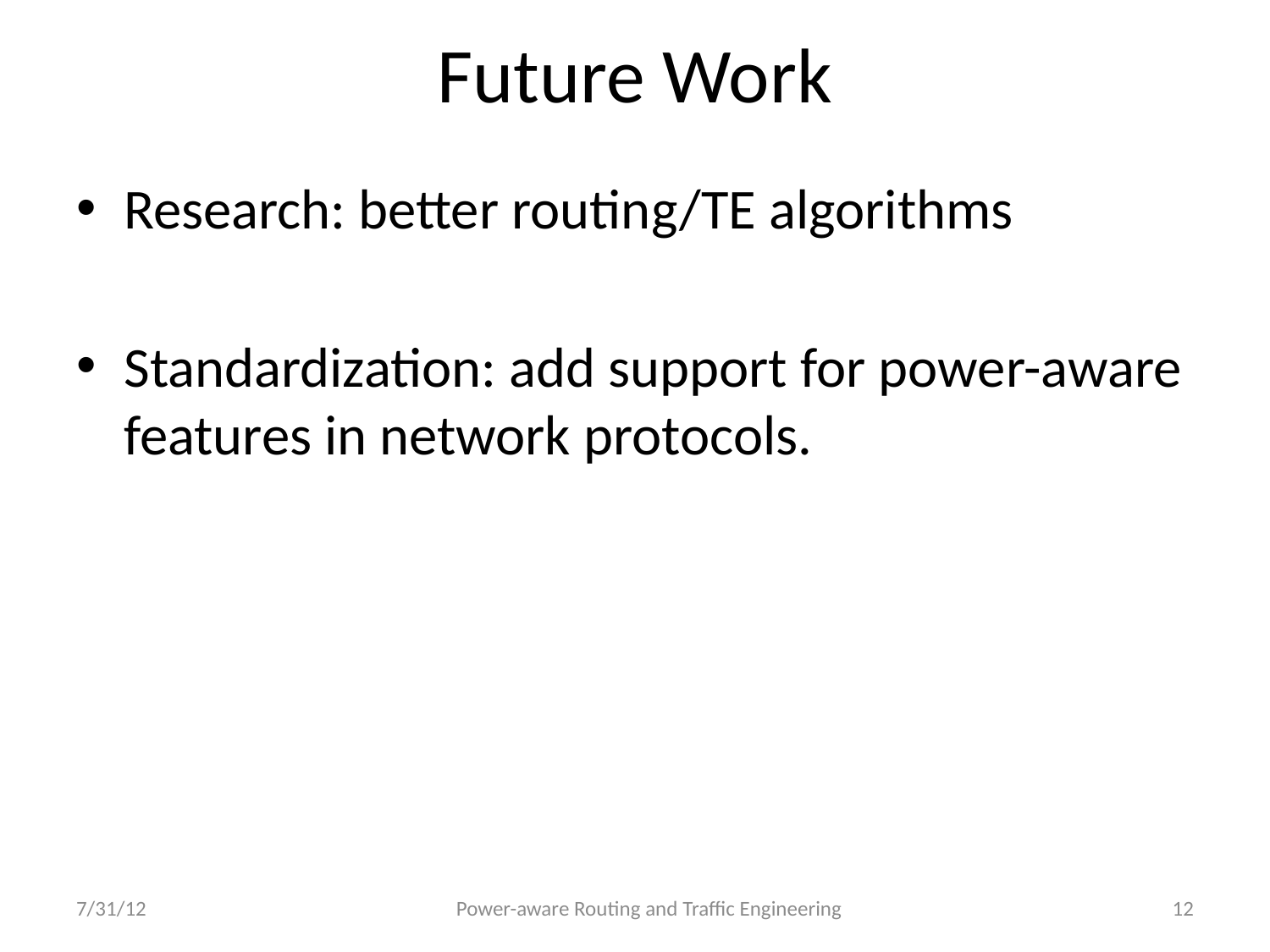

# Future Work
Research: better routing/TE algorithms

Standardization: add support for power-aware features in network protocols.

7/31/12
Power-aware Routing and Traffic Engineering
12